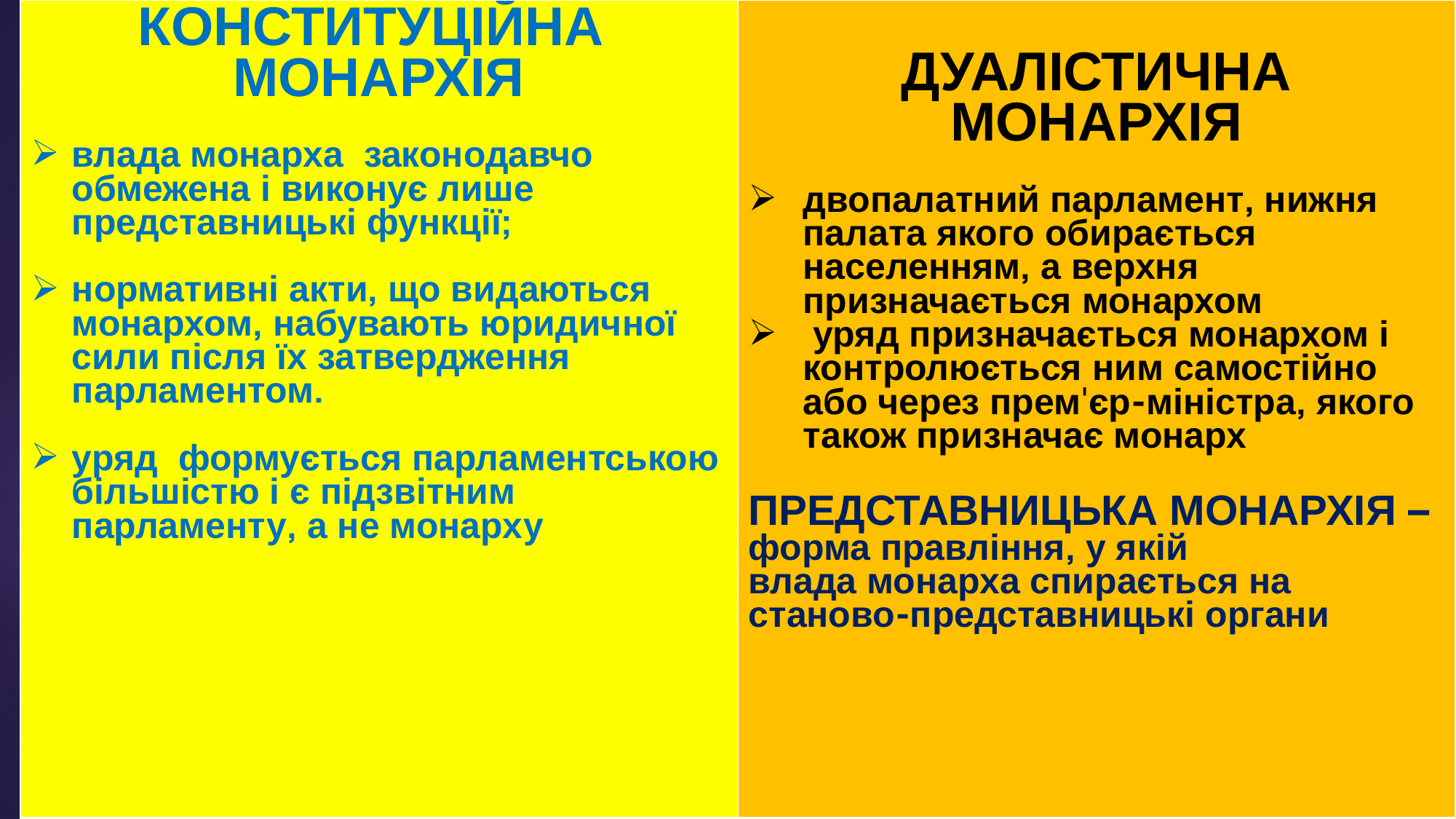

| КОНСТИТУЦІЙНА МОНАРХІЯ влада монарха законодавчо обмежена і виконує лише представницькі функції; нормативні акти, що видаються монархом, набувають юридичної сили після їх затвердження парламентом. уряд формується парламентською більшістю і є підзвітним парламенту, а не монарху | ДУАЛІСТИЧНА МОНАРХІЯ двопалатний парламент, нижня палата якого обирається населенням, а верхня призначається монархом уряд призначається монархом і контролюється ним самостійно або через прем'єр-міністра, якого також призначає монарх ПРЕДСТАВНИЦЬКА МОНАРХІЯ – форма правління, у якій влада монарха спирається на станово-представницькі органи |
| --- | --- |